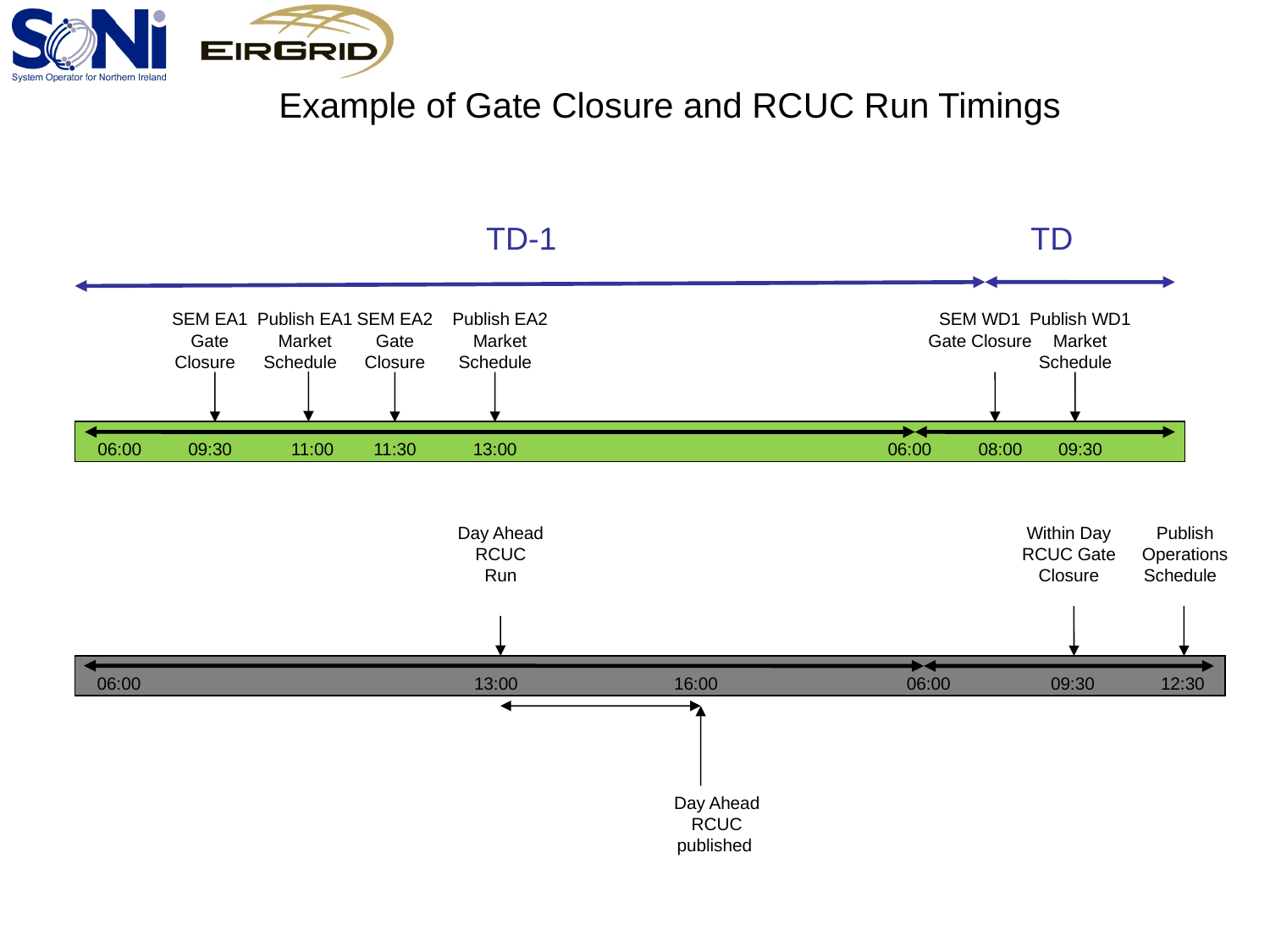

Example of Gate Closure and RCUC Run Timings
TD-1
TD

SEM EA1
Gate
Closure
Publish EA1 Market Schedule
SEM EA2
Gate
Closure
Publish EA2 Market Schedule
SEM WD1 Gate Closure
Publish WD1 Market Schedule

06:00
11:00

09:30
11:30
13:00
06:00

08:00
09:30
Day Ahead
RCUC
Run

Within Day RCUC Gate Closure
Publish Operations Schedule

06:00
13:00
16:00
06:00

09:30
12:30

Day Ahead
RCUC
published